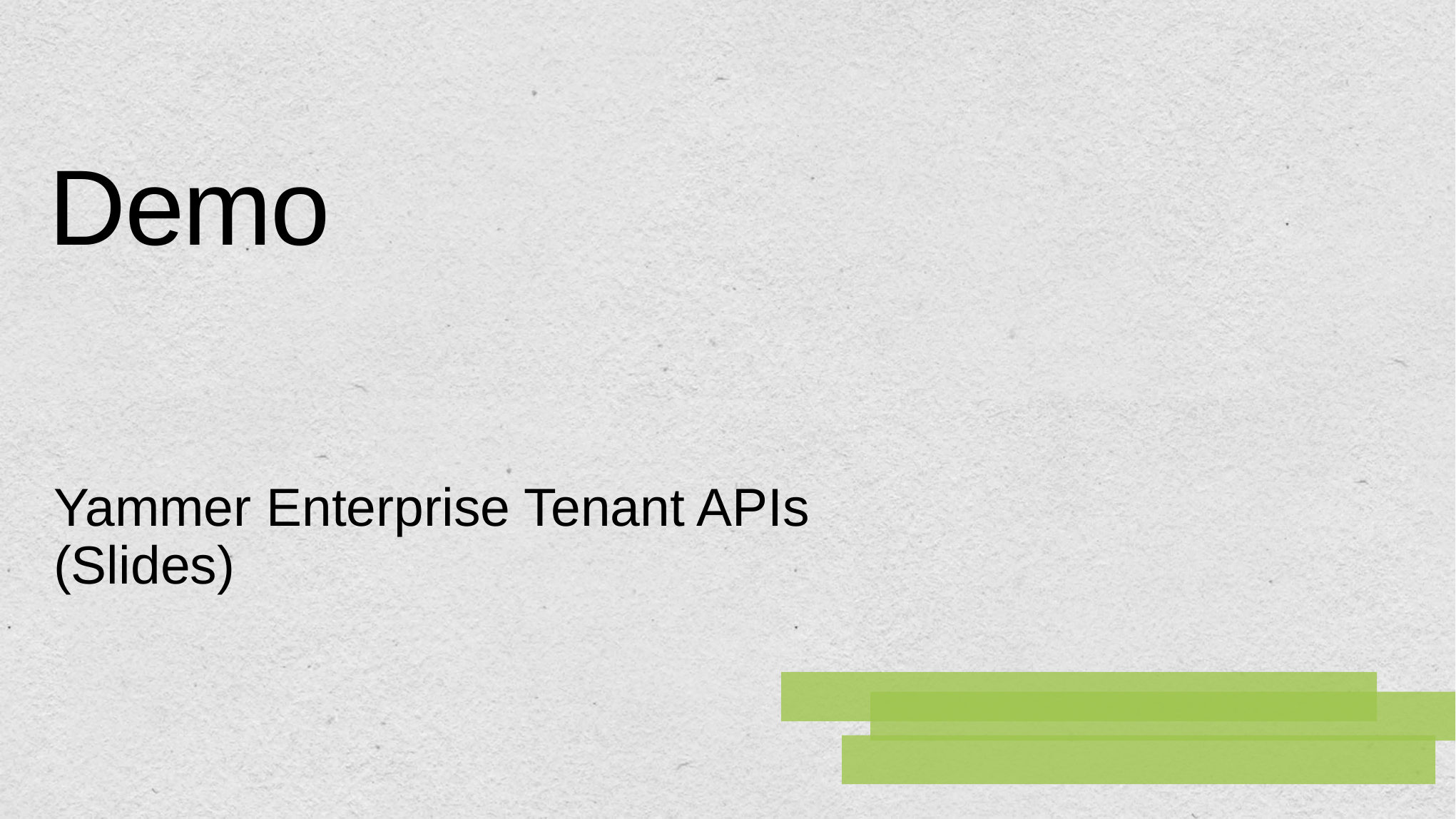

# Demo
Yammer Enterprise Tenant APIs
(Slides)